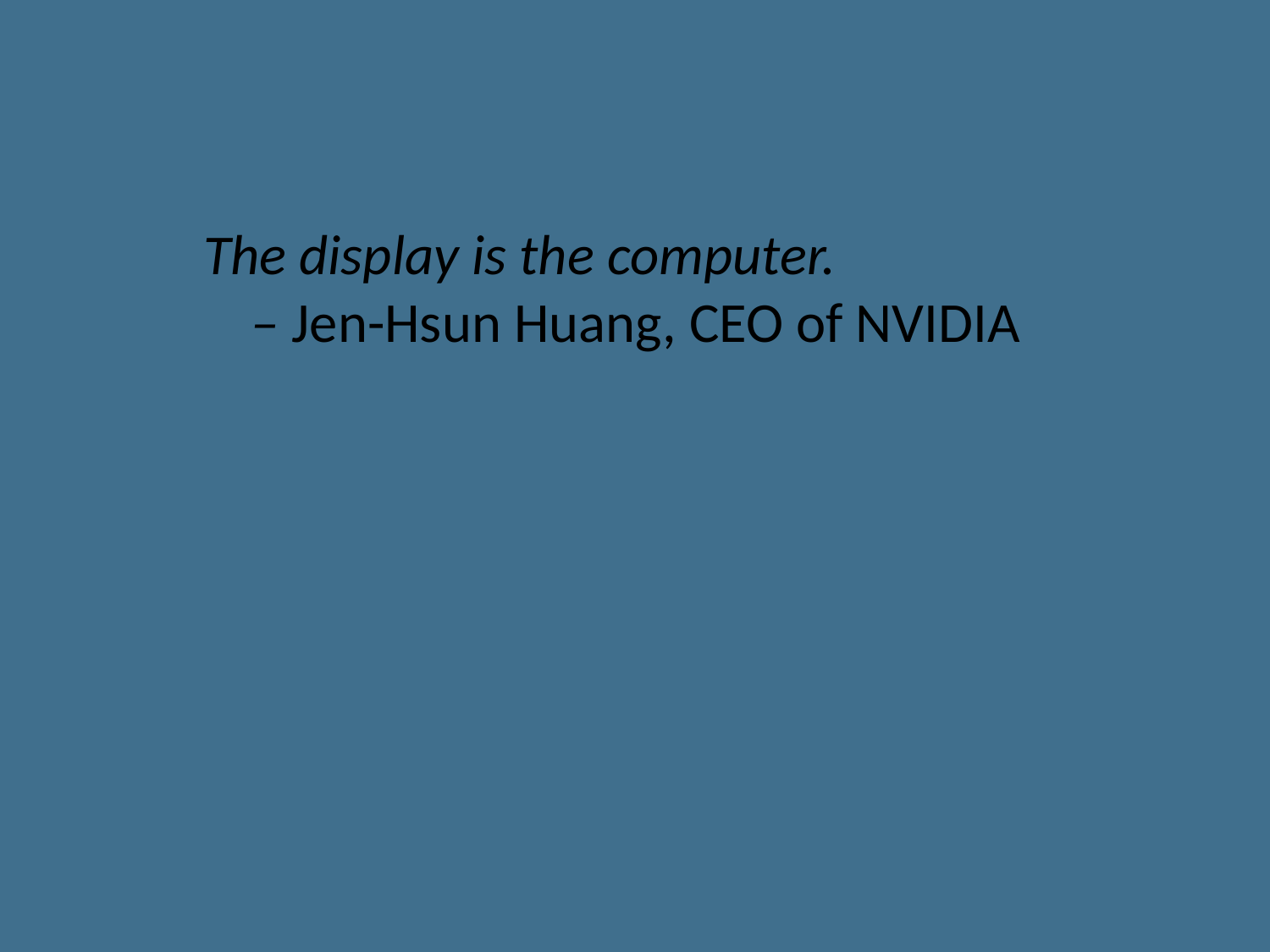

The display is the computer.
– Jen-Hsun Huang, CEO of NVIDIA